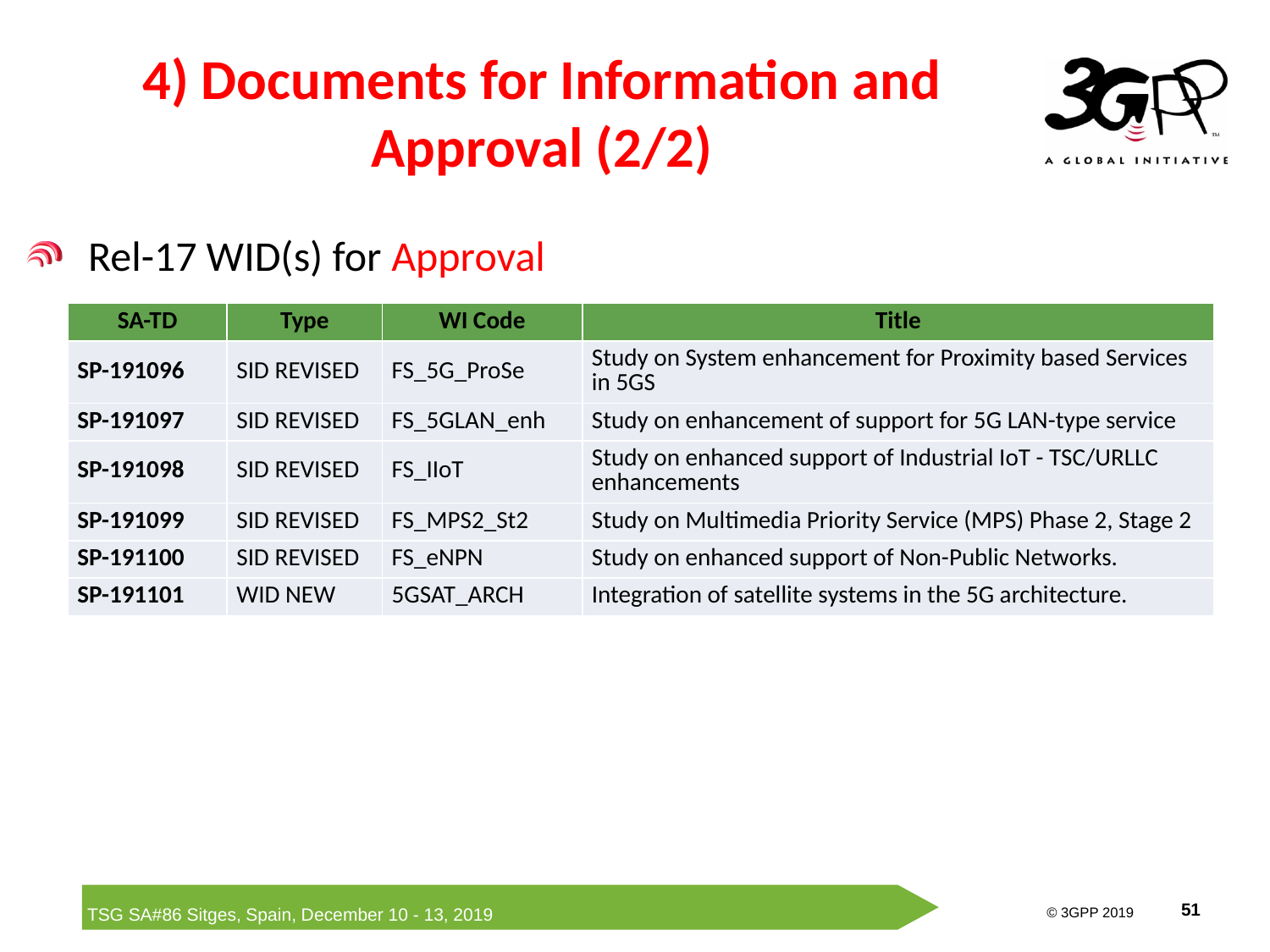

# 4) Documents for Information and Approval (2/2)
Rel-17 WID(s) for Approval

| SA-TD | Type | WI Code | Title |
| --- | --- | --- | --- |
| SP-191096 | SID REVISED | FS\_5G\_ProSe | Study on System enhancement for Proximity based Services in 5GS |
| SP-191097 | SID REVISED | FS\_5GLAN\_enh | Study on enhancement of support for 5G LAN-type service |
| SP-191098 | SID REVISED | FS\_IIoT | Study on enhanced support of Industrial IoT - TSC/URLLC enhancements |
| SP-191099 | SID REVISED | FS\_MPS2\_St2 | Study on Multimedia Priority Service (MPS) Phase 2, Stage 2 |
| SP-191100 | SID REVISED | FS\_eNPN | Study on enhanced support of Non-Public Networks. |
| SP-191101 | WID NEW | 5GSAT\_ARCH | Integration of satellite systems in the 5G architecture. |